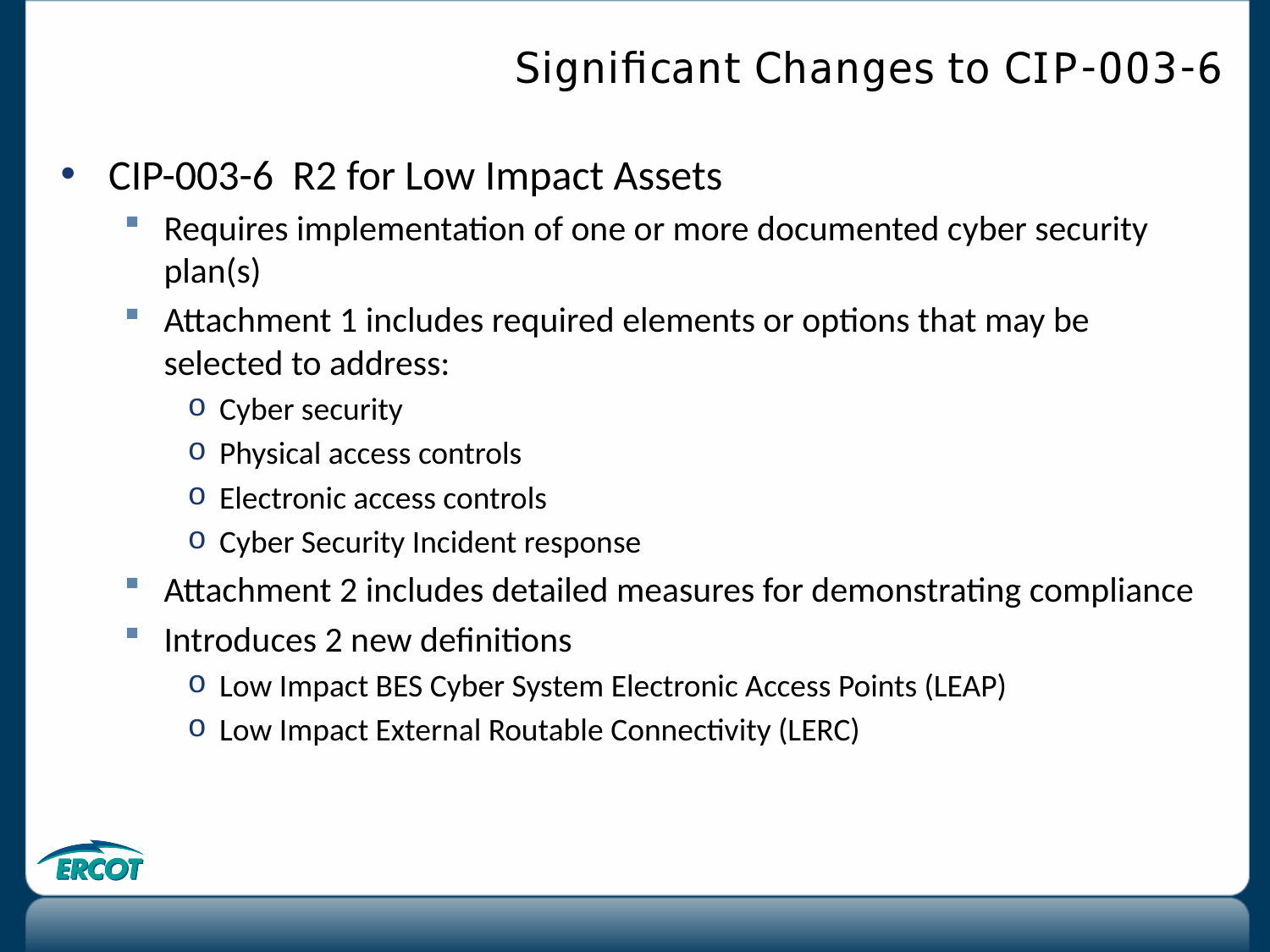

# Significant Changes to CIP-003-6
CIP-003-6  R2 for Low Impact Assets
Requires implementation of one or more documented cyber security plan(s)
Attachment 1 includes required elements or options that may be selected to address:
Cyber security
Physical access controls
Electronic access controls
Cyber Security Incident response
Attachment 2 includes detailed measures for demonstrating compliance
Introduces 2 new definitions
Low Impact BES Cyber System Electronic Access Points (LEAP)
Low Impact External Routable Connectivity (LERC)